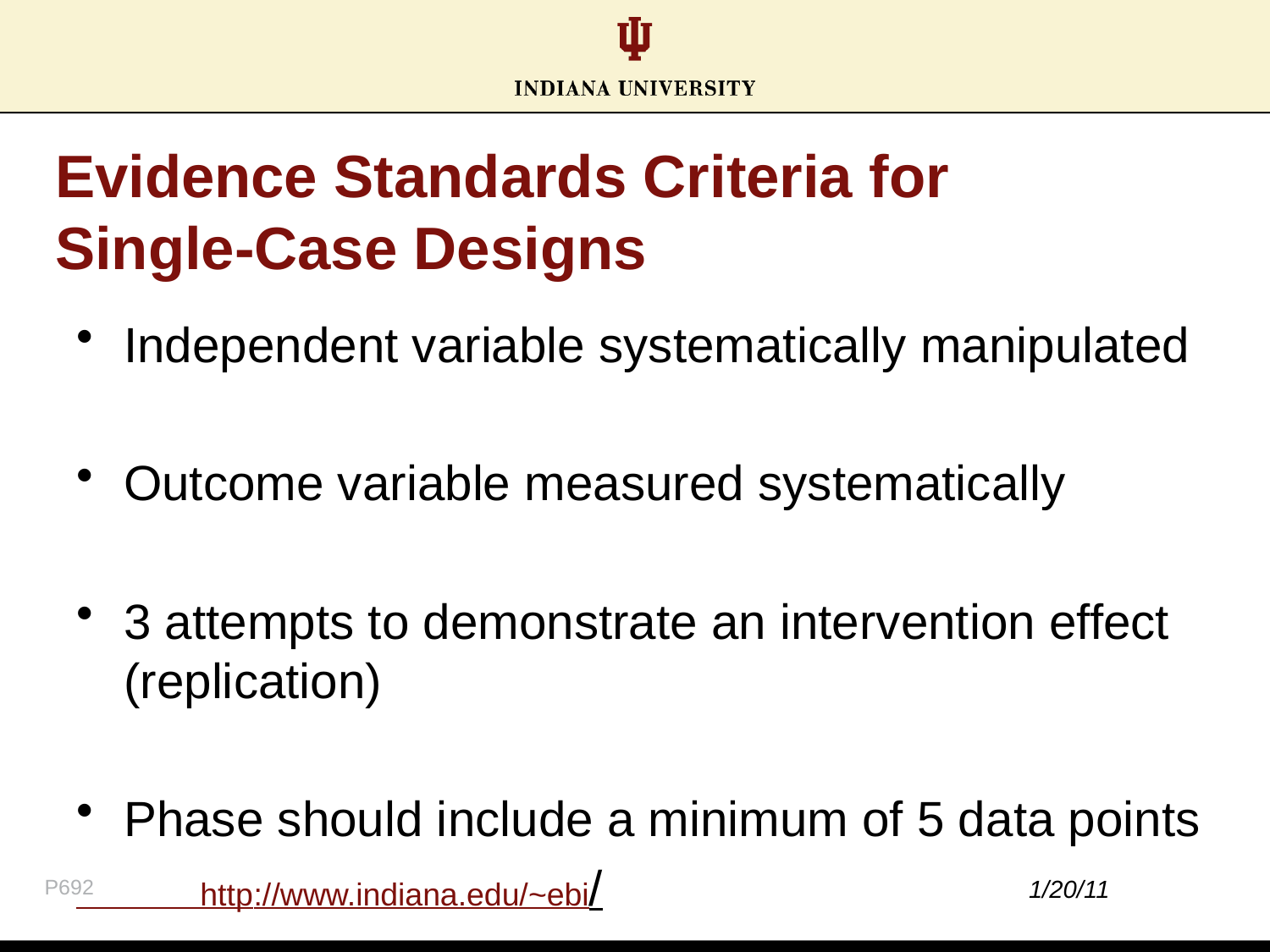

# Evidence Standards Criteria for Single-Case Designs
Independent variable systematically manipulated

Outcome variable measured systematically

3 attempts to demonstrate an intervention effect (replication)

Phase should include a minimum of 5 data points
              http://www.indiana.edu/~ebi/
P692
1/20/11